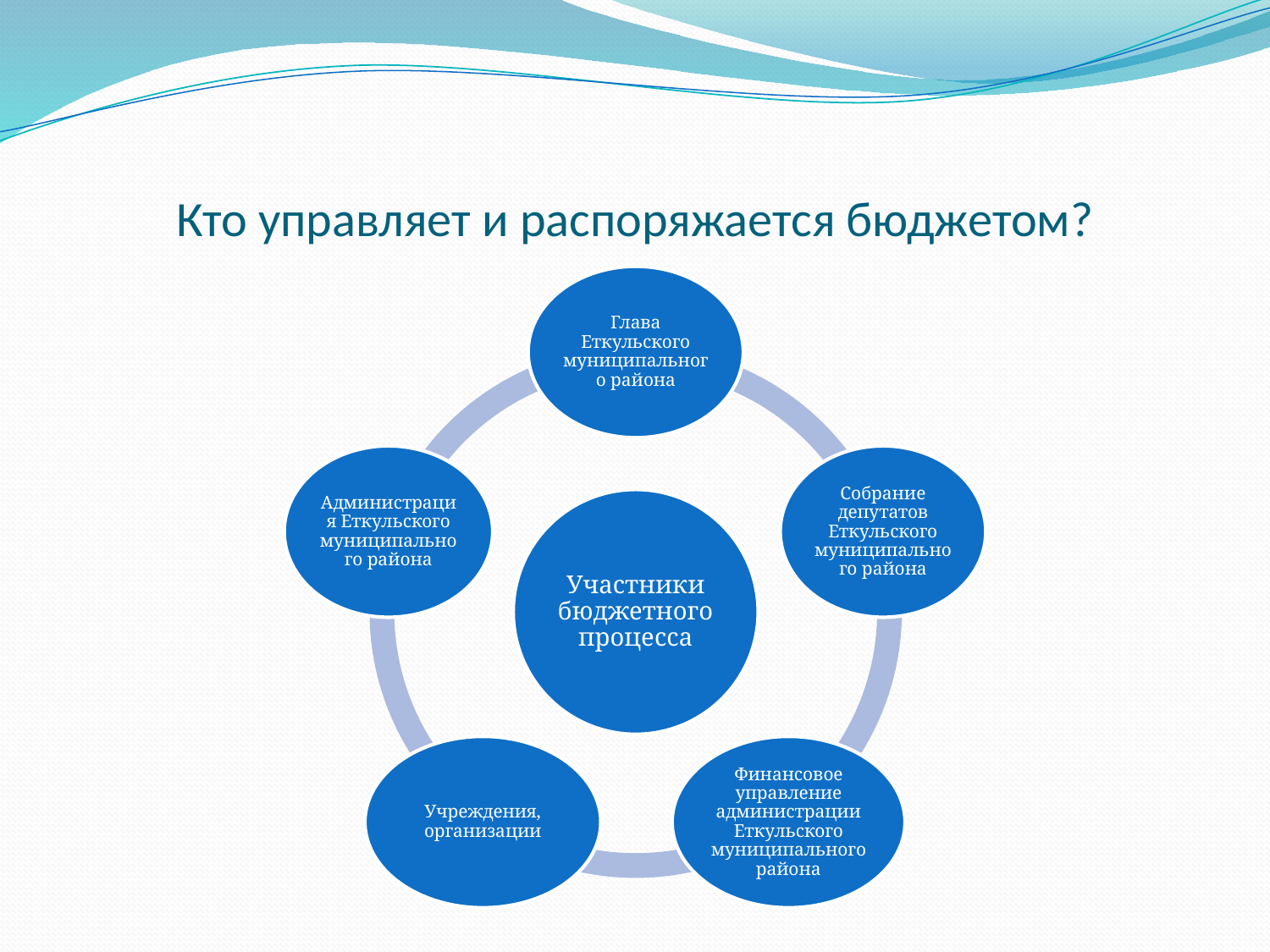

# Кто управляет и распоряжается бюджетом?
Участники бюджетного процесса
Глава Еткульского муниципального района
Собрание депутатов Еткульского муниципального района
Финансовое управление администрации Еткульского муниципального района
Учреждения, организации
Администрация Еткульского муниципального района